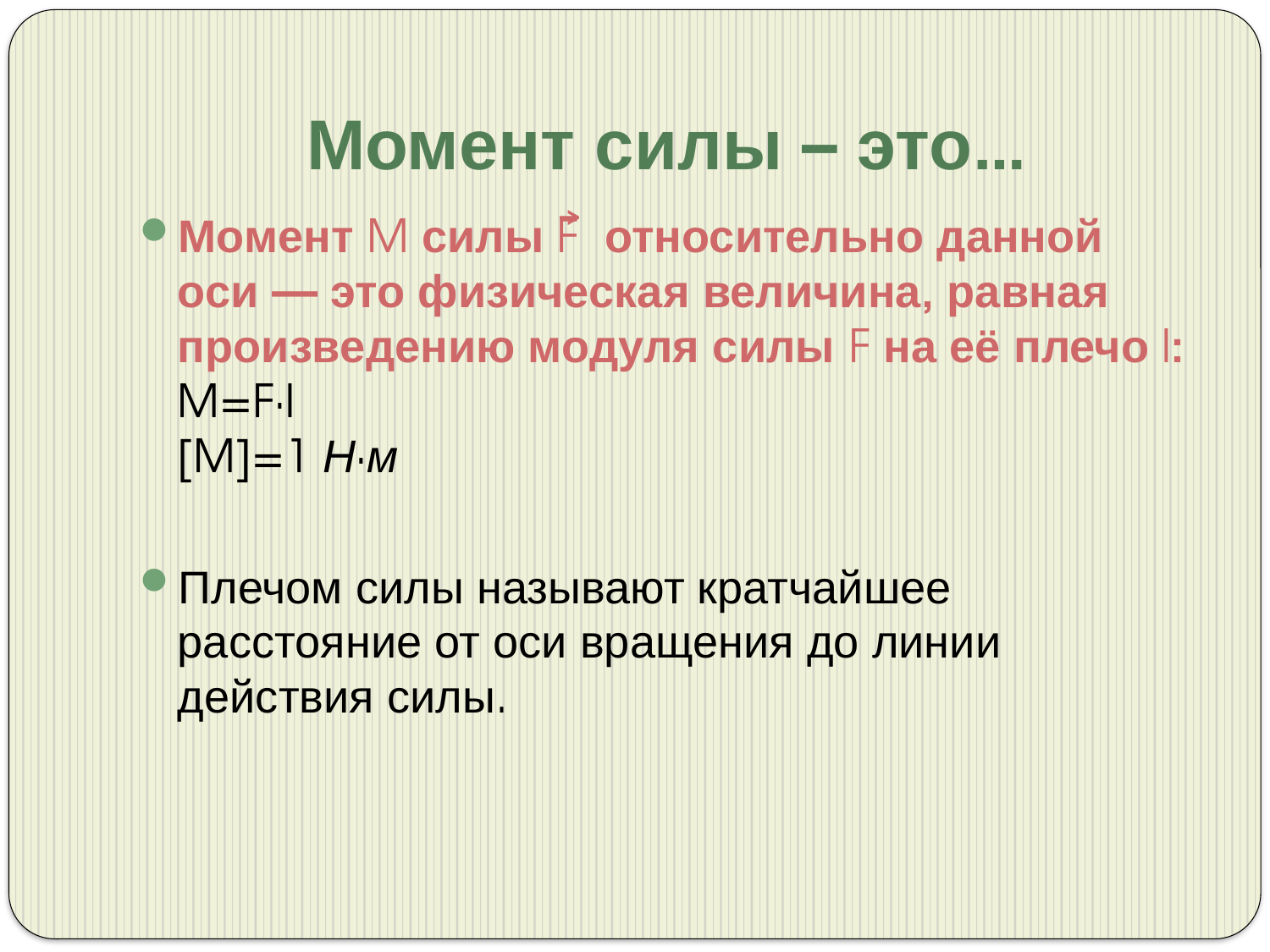

# Момент силы – это…
Момент M силы F⃗  относительно данной оси — это физическая величина, равная произведению модуля силы F на её плечо l: M=F⋅l
[M]=1 Н⋅м

Плечом силы называют кратчайшее расстояние от оси вращения до линии действия силы.